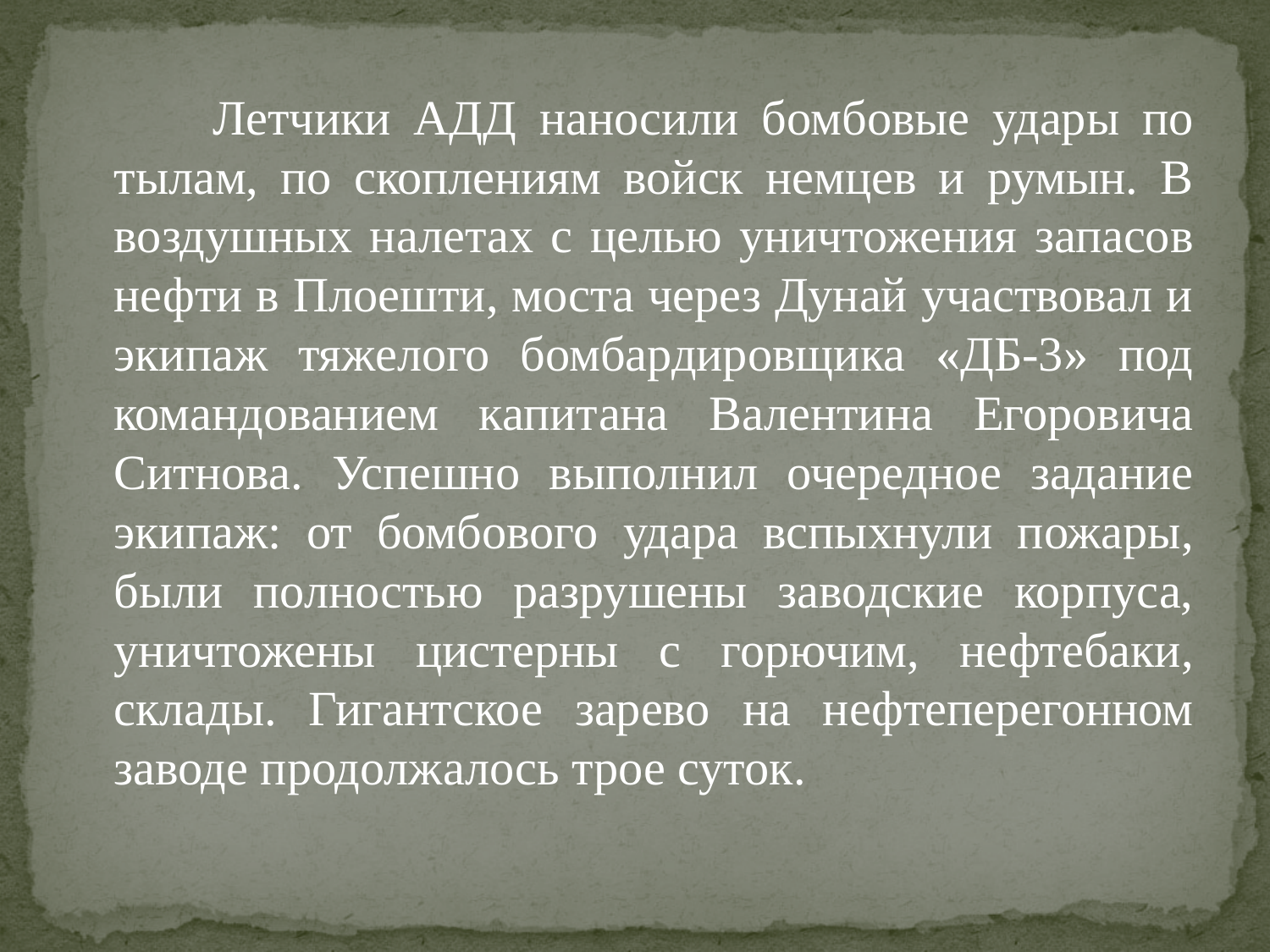

#
      Летчики АДД наносили бомбовые удары по тылам, по скоплениям войск немцев и румын. В воздушных налетах с целью уничтожения запасов нефти в Плоешти, моста через Дунай участвовал и экипаж тяжелого бомбардировщика «ДБ-3» под командованием капитана Валентина Егоровича Ситнова. Успешно выполнил очередное задание экипаж: от бомбового удара вспыхнули пожары, были полностью разрушены заводские корпуса, уничтожены цистерны с горючим, нефтебаки, склады. Гигантское зарево на нефтеперегонном заводе продолжалось трое суток.